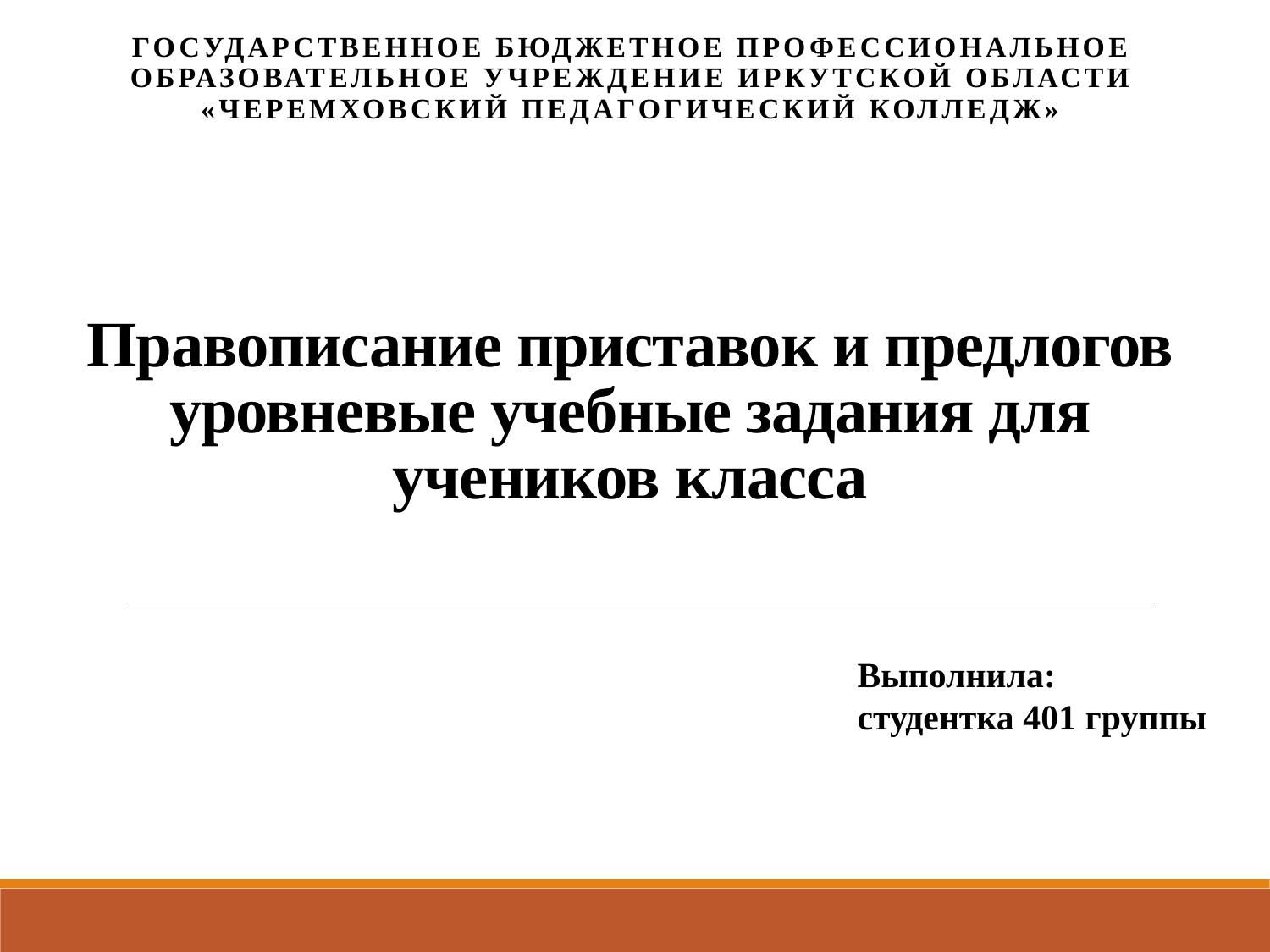

Государственное бюджетное профессиональное
образовательное учреждение Иркутской области
«Черемховский педагогический колледж»

# Правописание приставок и предлогов уровневые учебные задания для учеников класса
Выполнила:
студентка 401 группы